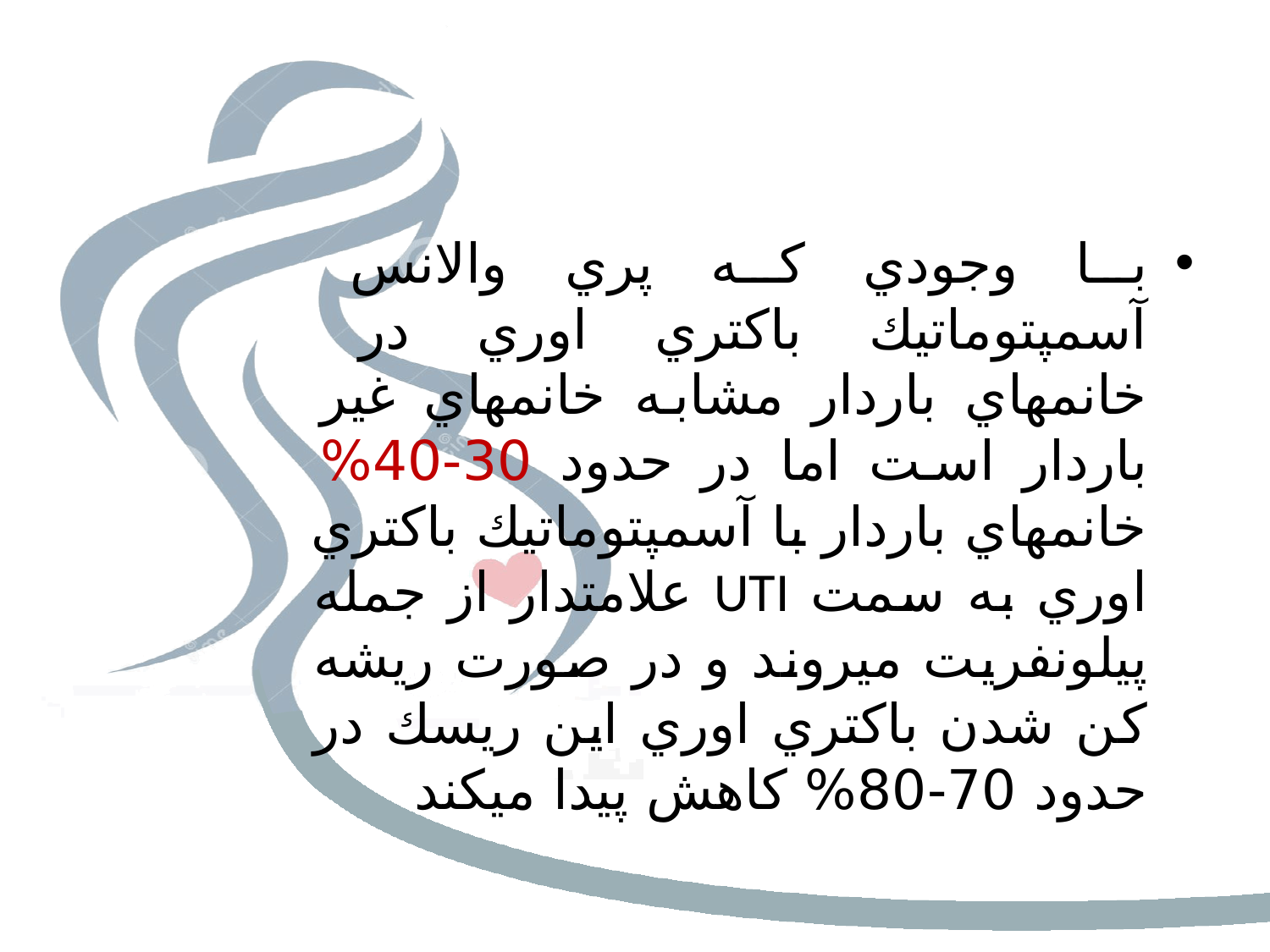

#
با وجودي كه پري والانس آسمپتوماتيك باكتري اوري در خانمهاي باردار مشابه خانمهاي غير باردار است اما در حدود 30-40% خانمهاي باردار با آسمپتوماتيك باكتري اوري به سمت UTI علامتدار از جمله پيلونفريت ميروند و در صورت ريشه كن شدن باكتري اوري اين ريسك در حدود 70-80% كاهش پيدا ميكند